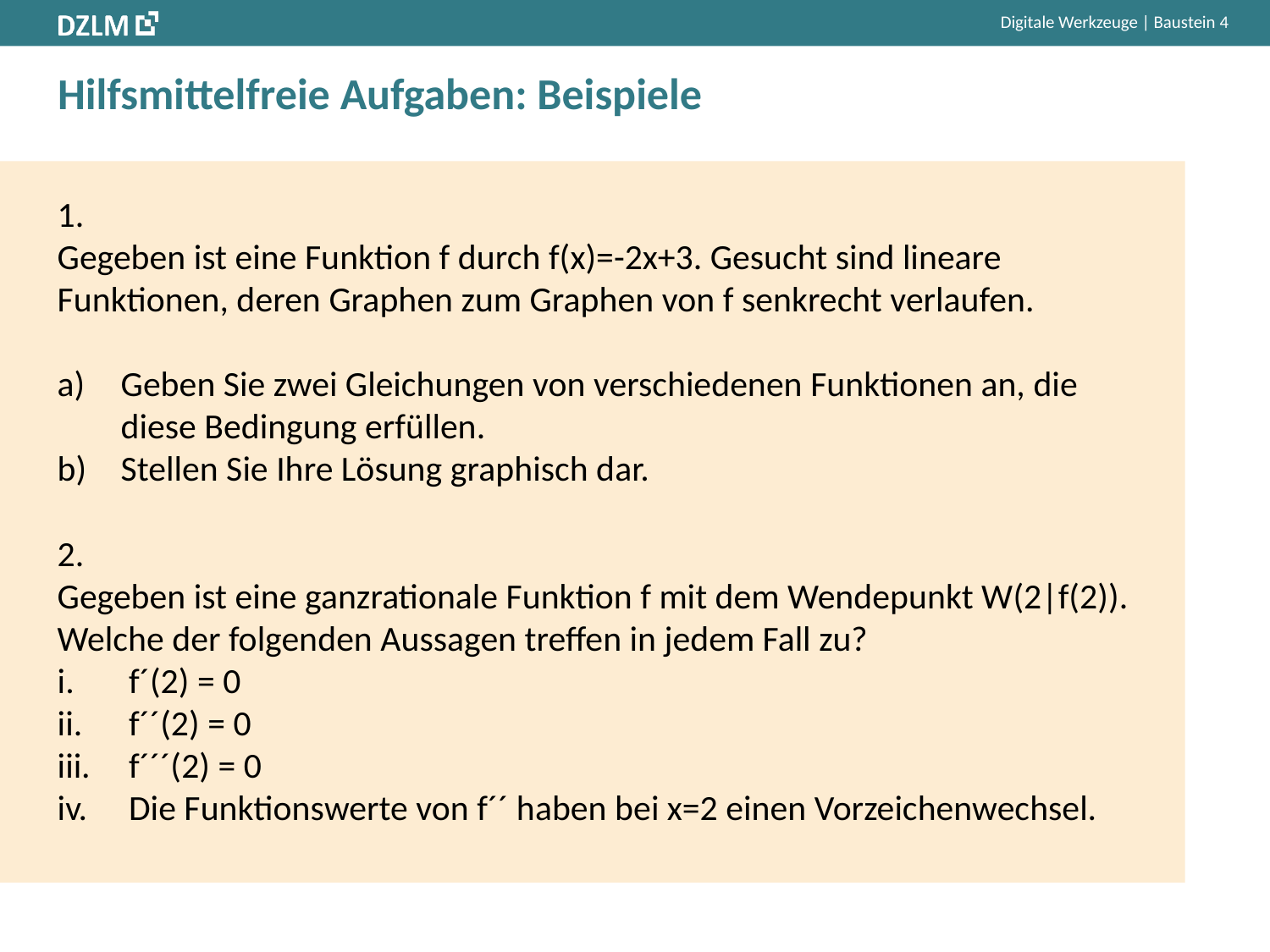

# Hilfsmittelfreie Aufgaben: Beispiele

1.
Gegeben ist eine Funktion f durch f(x)=-2x+3. Gesucht sind lineare Funktionen, deren Graphen zum Graphen von f senkrecht verlaufen.

Geben Sie zwei Gleichungen von verschiedenen Funktionen an, die diese Bedingung erfüllen.
Stellen Sie Ihre Lösung graphisch dar.

2.
Gegeben ist eine ganzrationale Funktion f mit dem Wendepunkt W(2|f(2)).
Welche der folgenden Aussagen treffen in jedem Fall zu?
f´(2) = 0
f´´(2) = 0
f´´´(2) = 0
Die Funktionswerte von f´´ haben bei x=2 einen Vorzeichenwechsel.